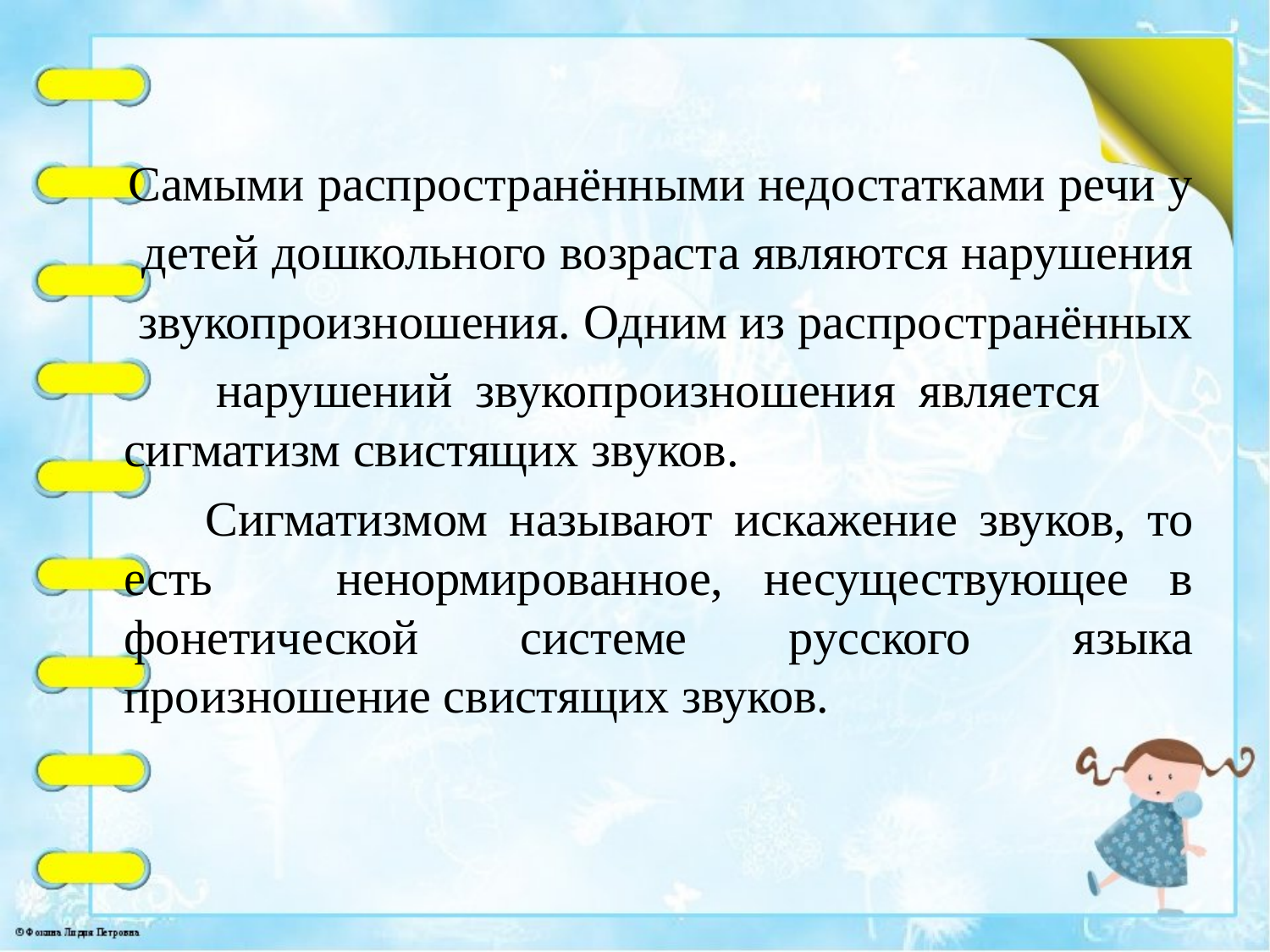

Самыми распространёнными недостатками речи у
     детей дошкольного возраста являются нарушения
     звукопроизношения. Одним из распространённых
      нарушений звукопроизношения является     сигматизм свистящих звуков.
      Сигматизмом называют искажение звуков, то есть   ненормированное, несуществующее в фонетической системе русского языка произношение свистящих звуков.